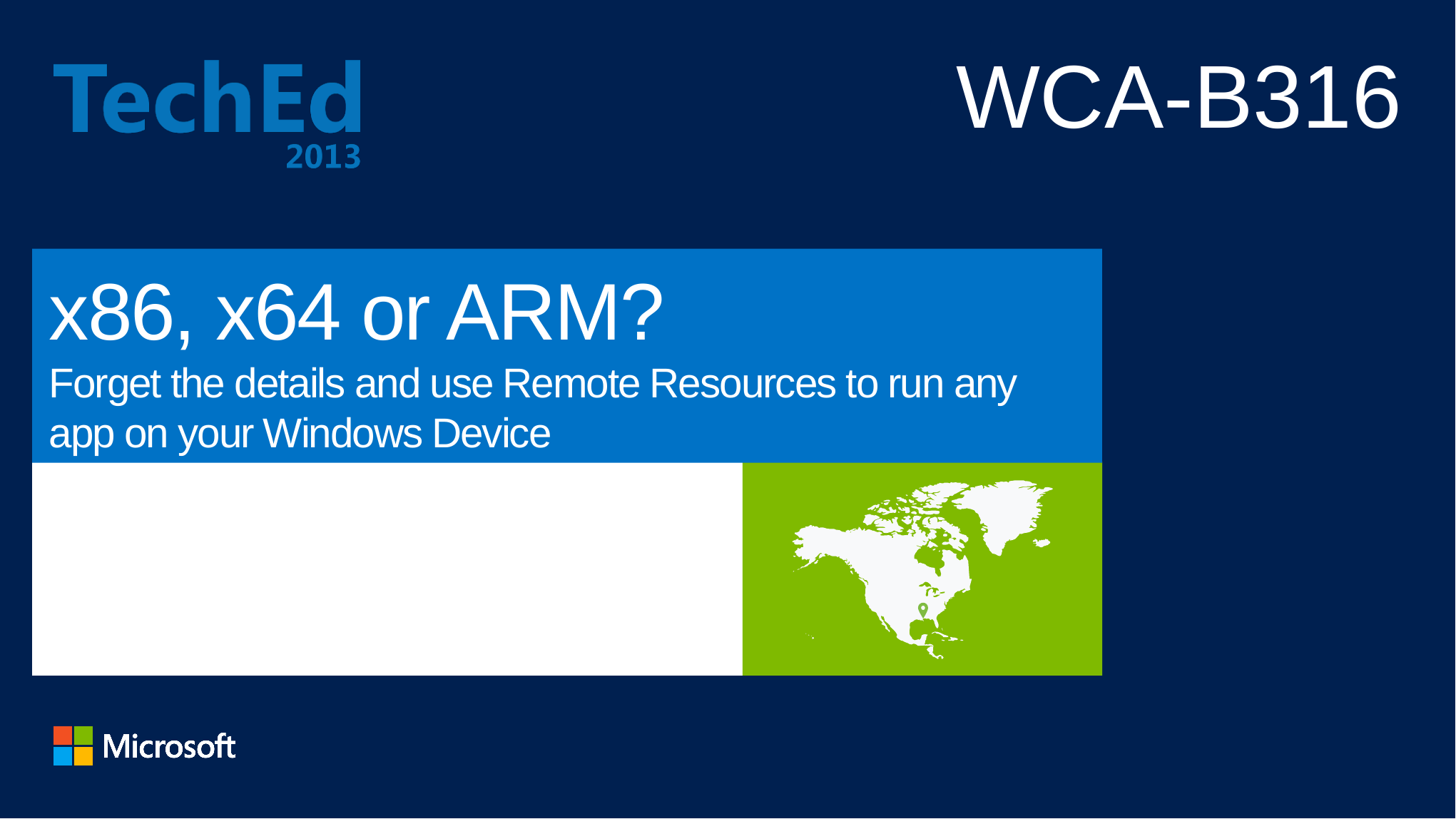

WCA-B316
# x86, x64 or ARM? Forget the details and use Remote Resources to run any app on your Windows Device
Joao Botto